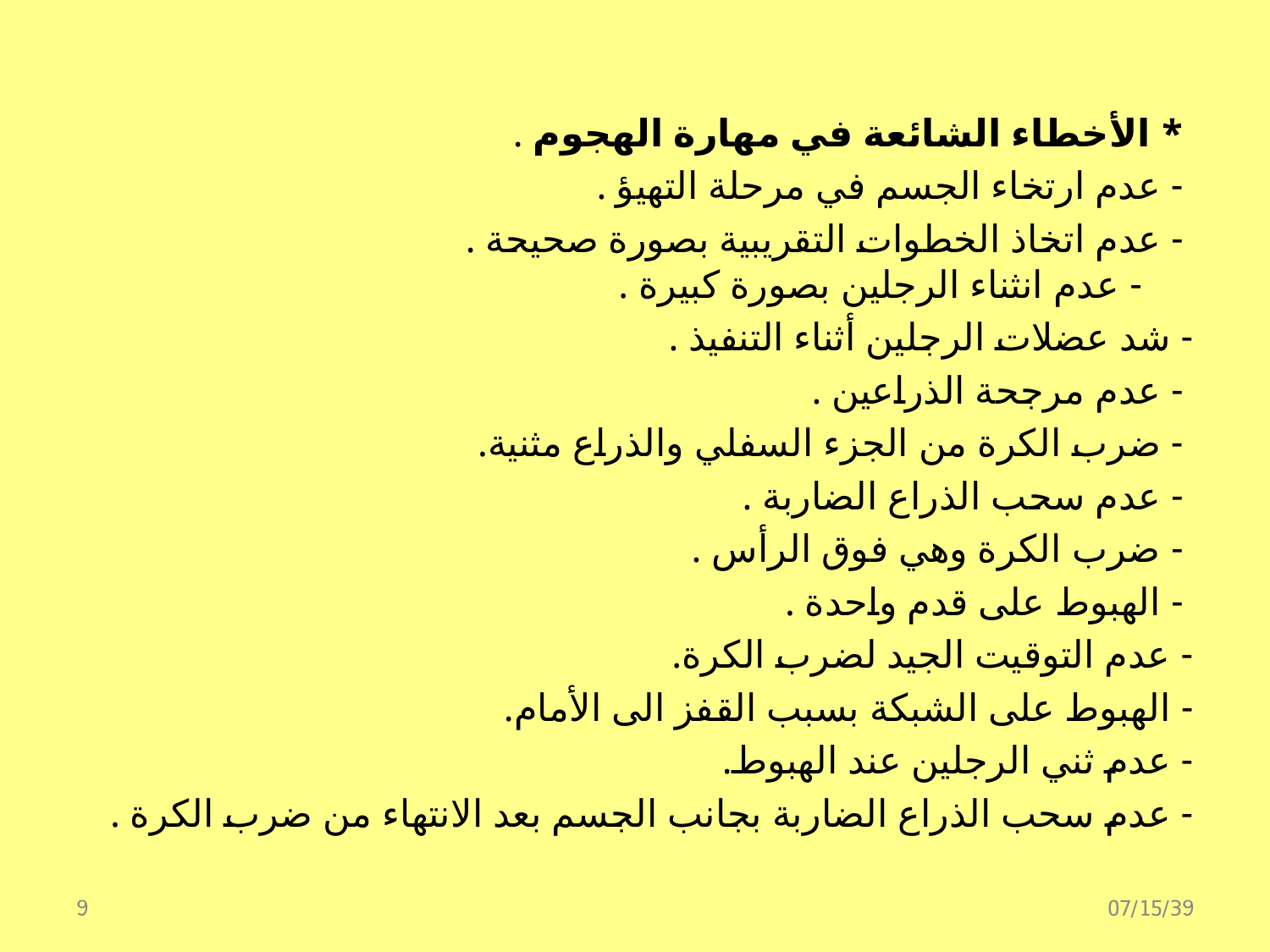

* الأخطاء الشائعة في مهارة الهجوم .
 - عدم ارتخاء الجسم في مرحلة التهيؤ .
 - عدم اتخاذ الخطوات التقريبية بصورة صحيحة .
 - عدم انثناء الرجلين بصورة كبيرة .
- شد عضلات الرجلين أثناء التنفيذ .
 - عدم مرجحة الذراعين .
 - ضرب الكرة من الجزء السفلي والذراع مثنية.
 - عدم سحب الذراع الضاربة .
 - ضرب الكرة وهي فوق الرأس .
 - الهبوط على قدم واحدة .
- عدم التوقيت الجيد لضرب الكرة.
- الهبوط على الشبكة بسبب القفز الى الأمام.
- عدم ثني الرجلين عند الهبوط.
- عدم سحب الذراع الضاربة بجانب الجسم بعد الانتهاء من ضرب الكرة .

9
07/15/39